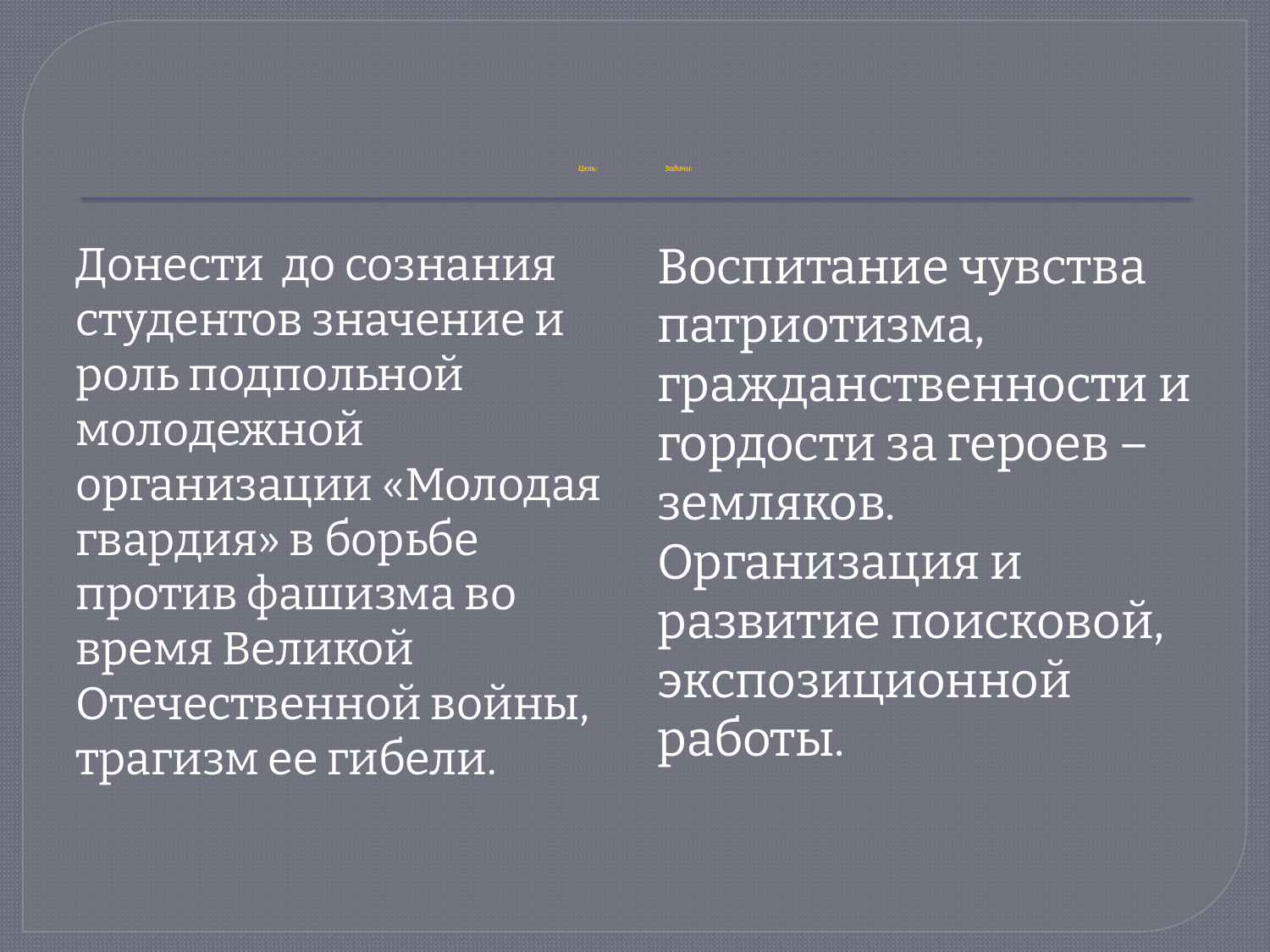

# Цель:                                                     Задачи:
Воспитание чувства патриотизма, гражданственности и гордости за героев – земляков.
Организация и развитие поисковой, экспозиционной работы.

Донести  до сознания студентов значение и роль подпольной молодежной организации «Молодая гвардия» в борьбе против фашизма во время Великой Отечественной войны, трагизм ее гибели.